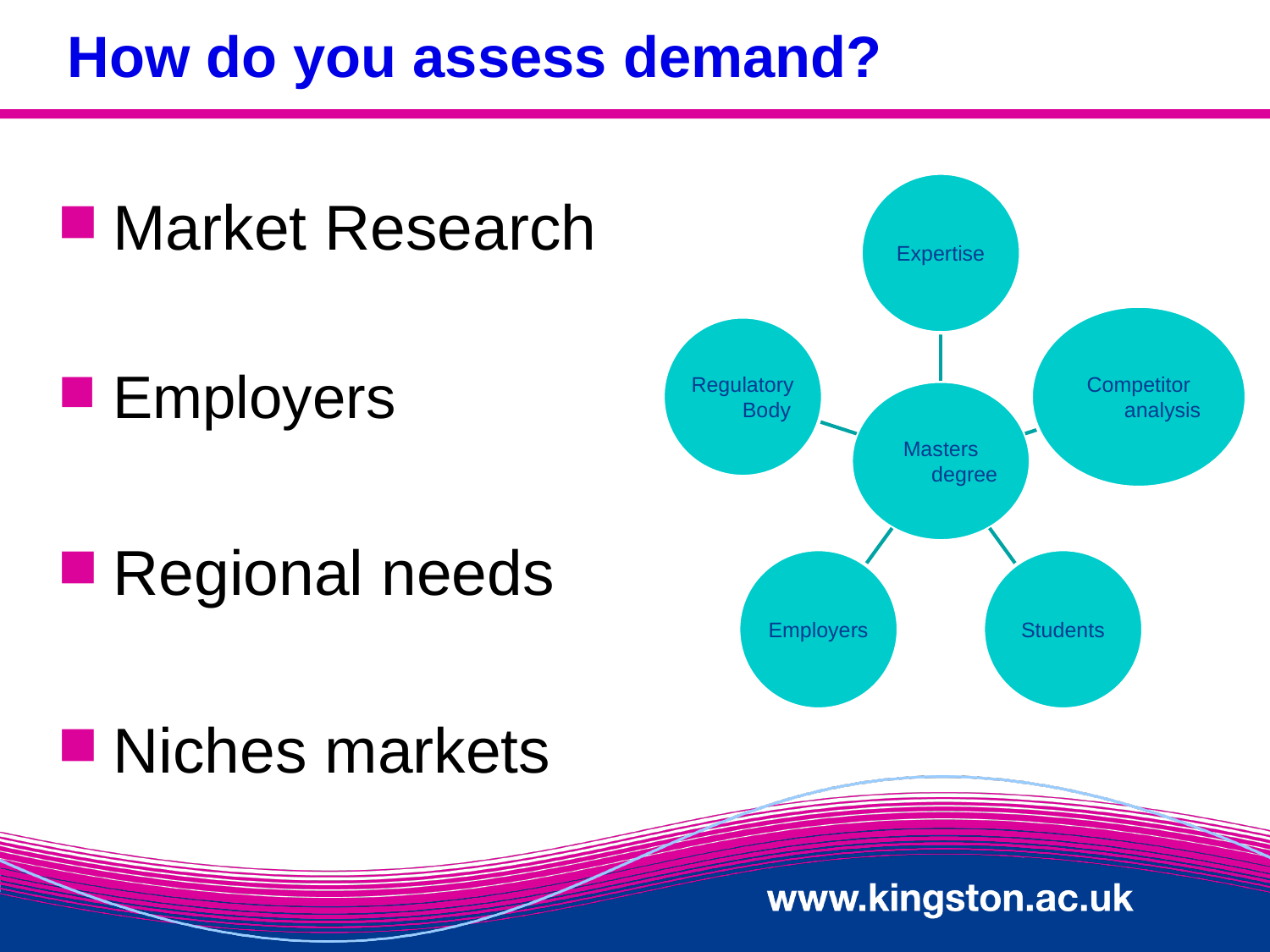

# How do you assess demand?
Masters degree

Expertise

Competitor analysis

Students

Employers

Regulatory Body
Market Research

Employers

Regional needs

Niches markets